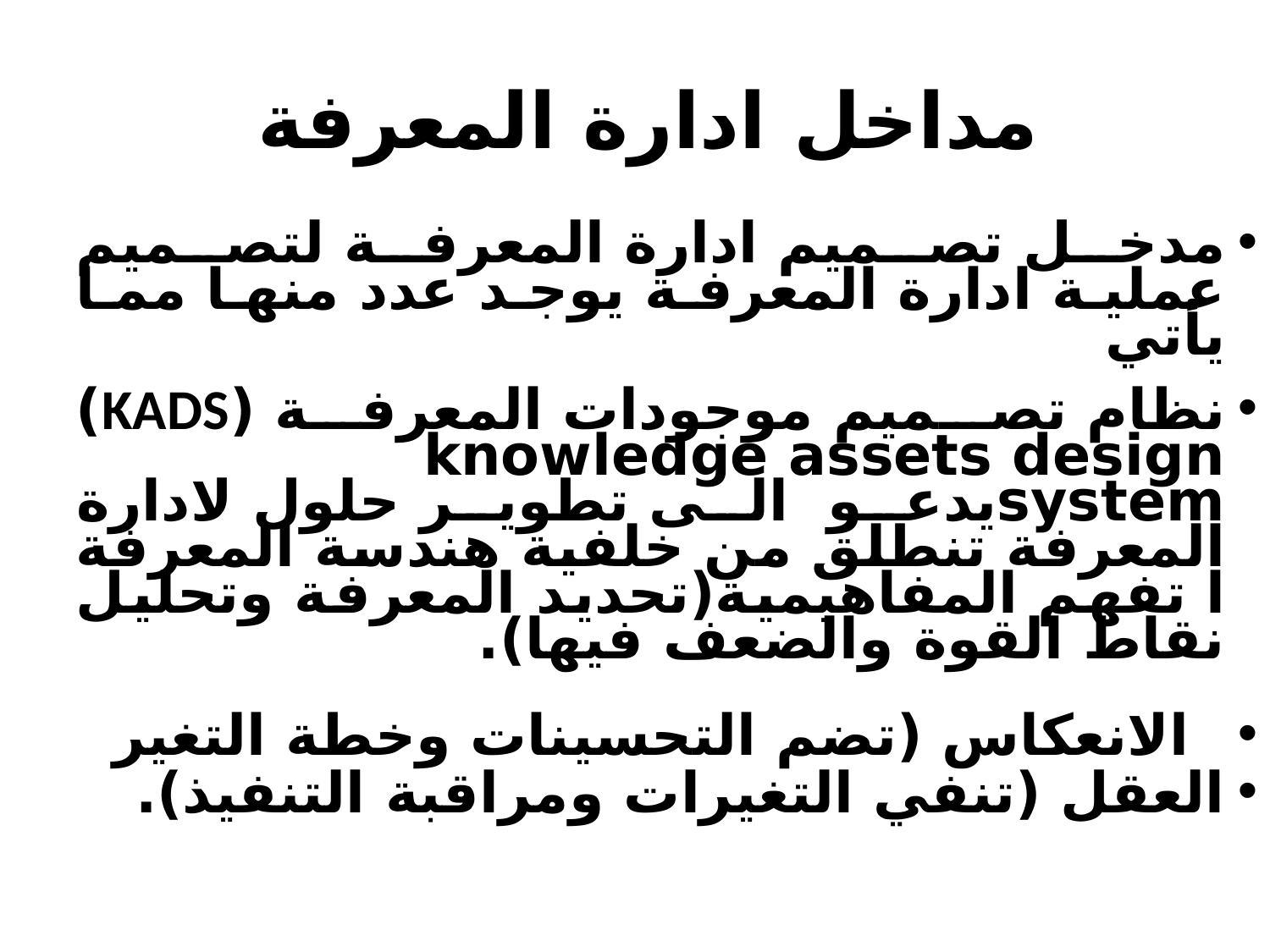

# مداخل ادارة المعرفة
مدخل تصميم ادارة المعرفة لتصميم عملية ادارة المعرفة يوجد عدد منها مما يأتي
نظام تصميم موجودات المعرفة (KADS) knowledge assets design systemيدعو  الى تطوير حلول لادارة المعرفة تنطلق من خلفية هندسة المعرفة ا تفهم المفاهيمية(تحديد المعرفة وتحليل نقاط القوة والضعف فيها).
 الانعكاس (تضم التحسينات وخطة التغير
العقل (تنفي التغيرات ومراقبة التنفيذ).